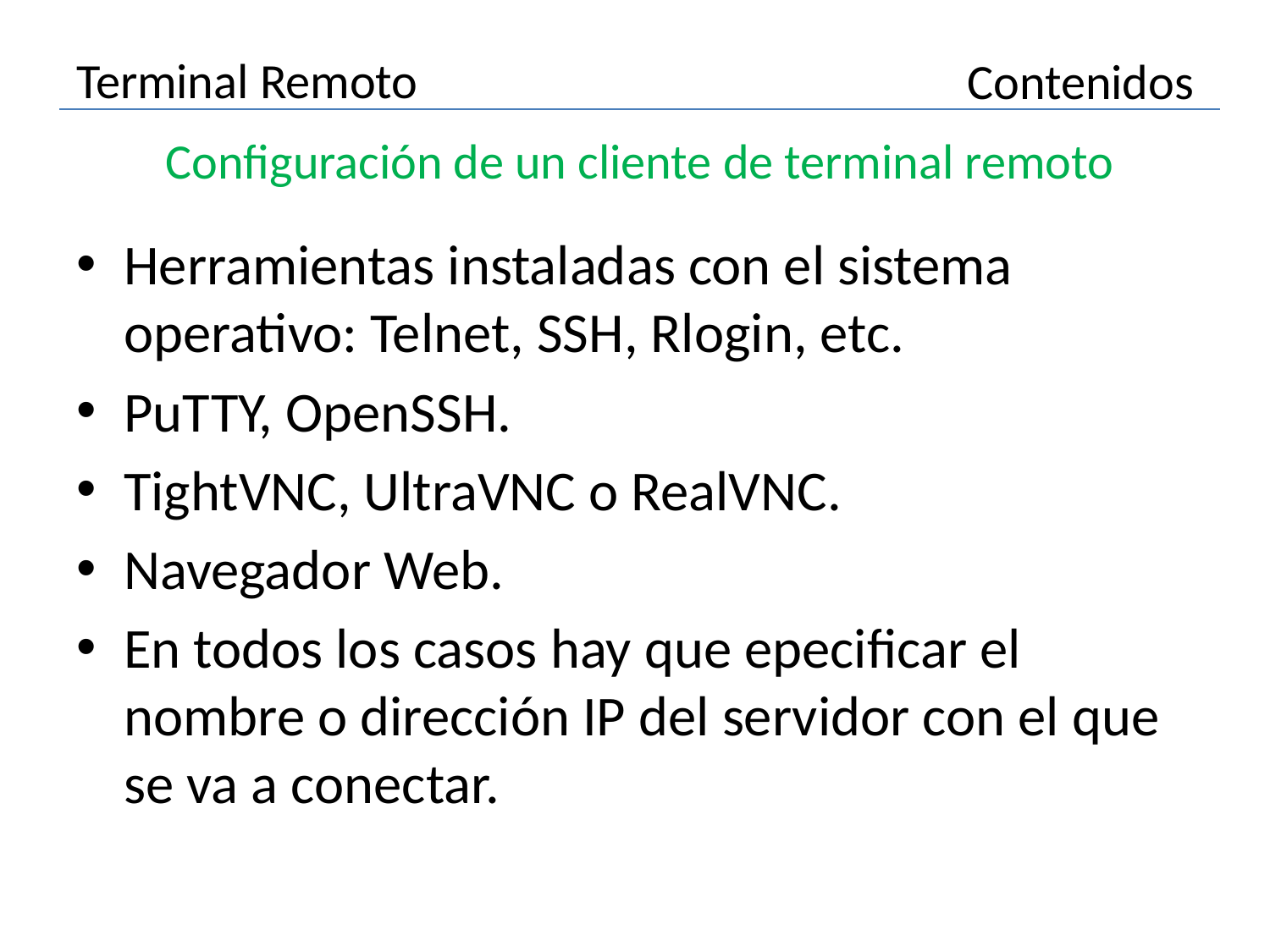

# Terminal Remoto
Contenidos
Configuración de un cliente de terminal remoto
Herramientas instaladas con el sistema operativo: Telnet, SSH, Rlogin, etc.
PuTTY, OpenSSH.
TightVNC, UltraVNC o RealVNC.
Navegador Web.
En todos los casos hay que epecificar el nombre o dirección IP del servidor con el que se va a conectar.